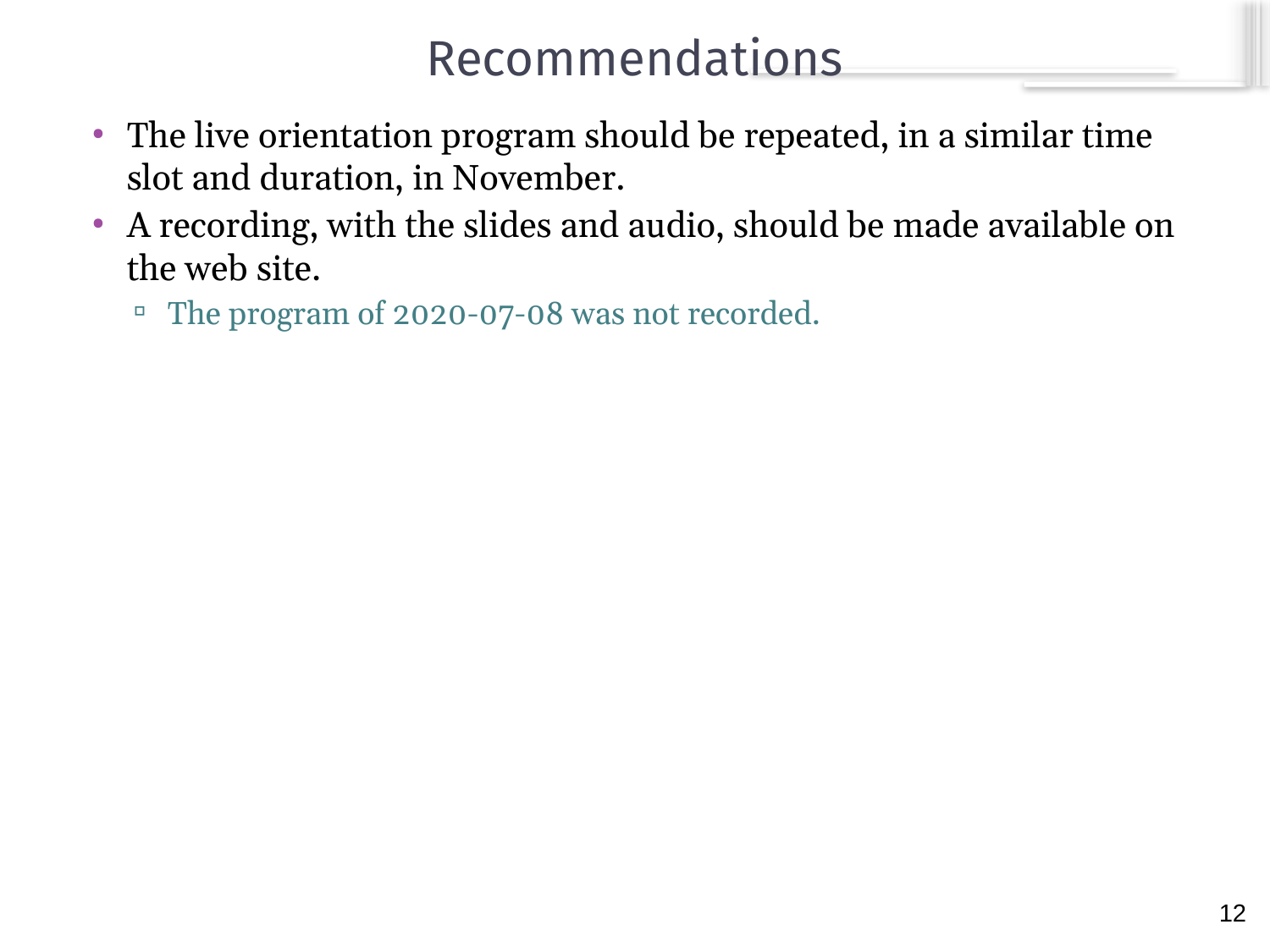

# Recommendations
The live orientation program should be repeated, in a similar time slot and duration, in November.
A recording, with the slides and audio, should be made available on the web site.
The program of 2020-07-08 was not recorded.